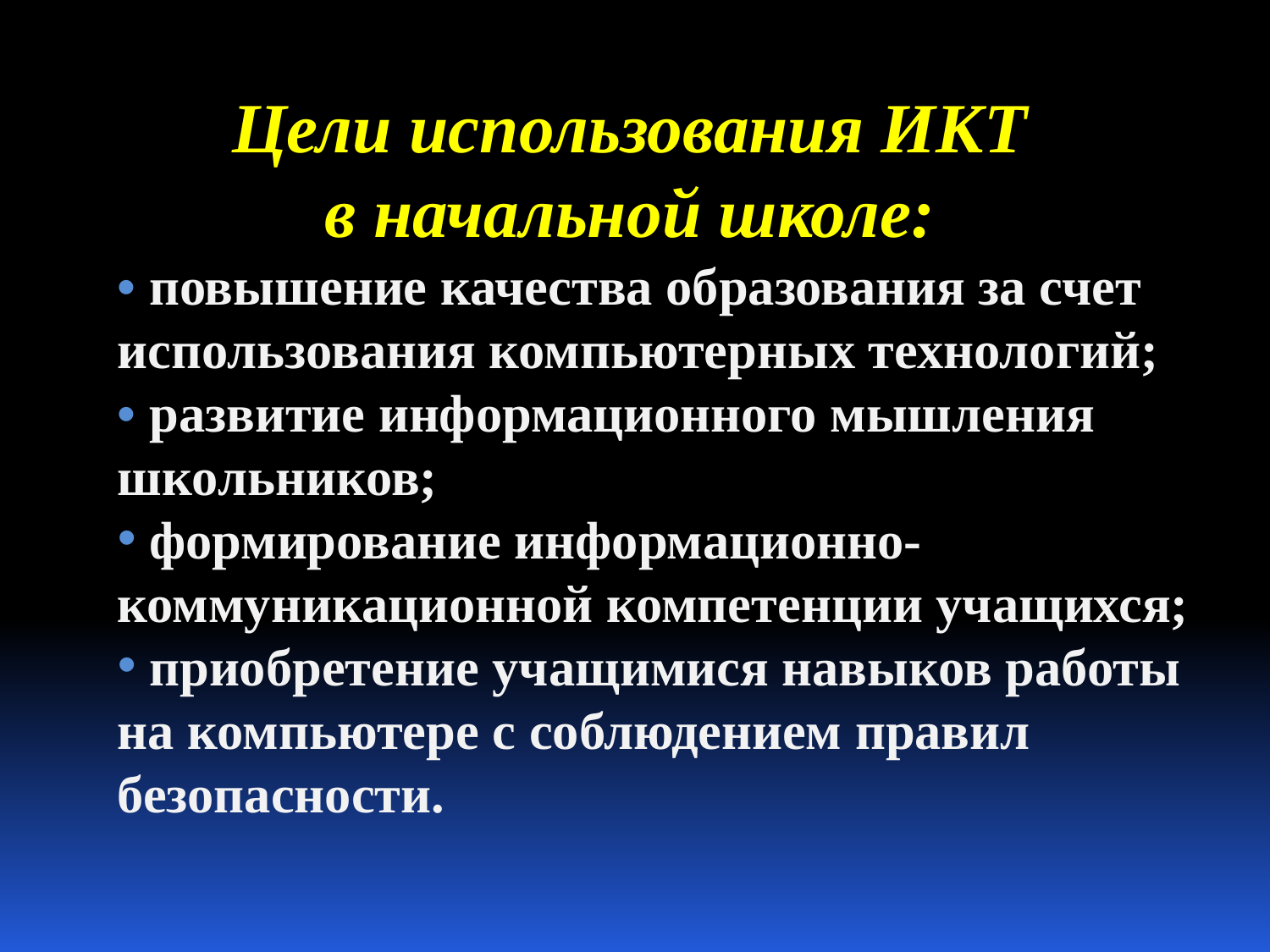

Цели использования ИКТ
 в начальной школе:
• повышение качества образования за счет использования компьютерных технологий;
• развитие информационного мышления школьников;
 формирование информационно-коммуникационной компетенции учащихся;
 приобретение учащимися навыков работы на компьютере с соблюдением правил безопасности.